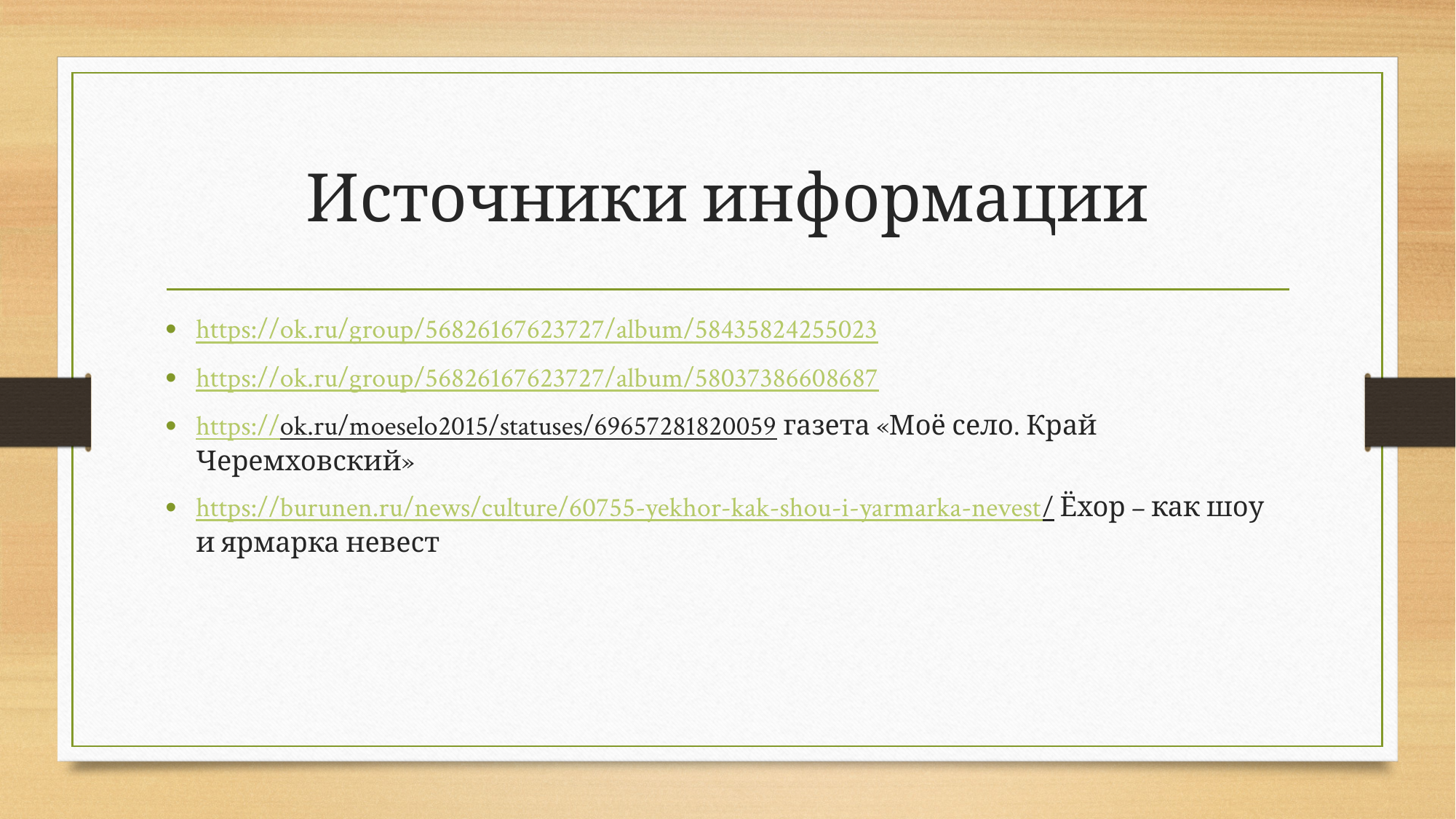

# Источники информации
https://ok.ru/group/56826167623727/album/58435824255023
https://ok.ru/group/56826167623727/album/58037386608687
https://ok.ru/moeselo2015/statuses/69657281820059 газета «Моё село. Край Черемховский»
https://burunen.ru/news/culture/60755-yekhor-kak-shou-i-yarmarka-nevest/ Ёхор – как шоу и ярмарка невест